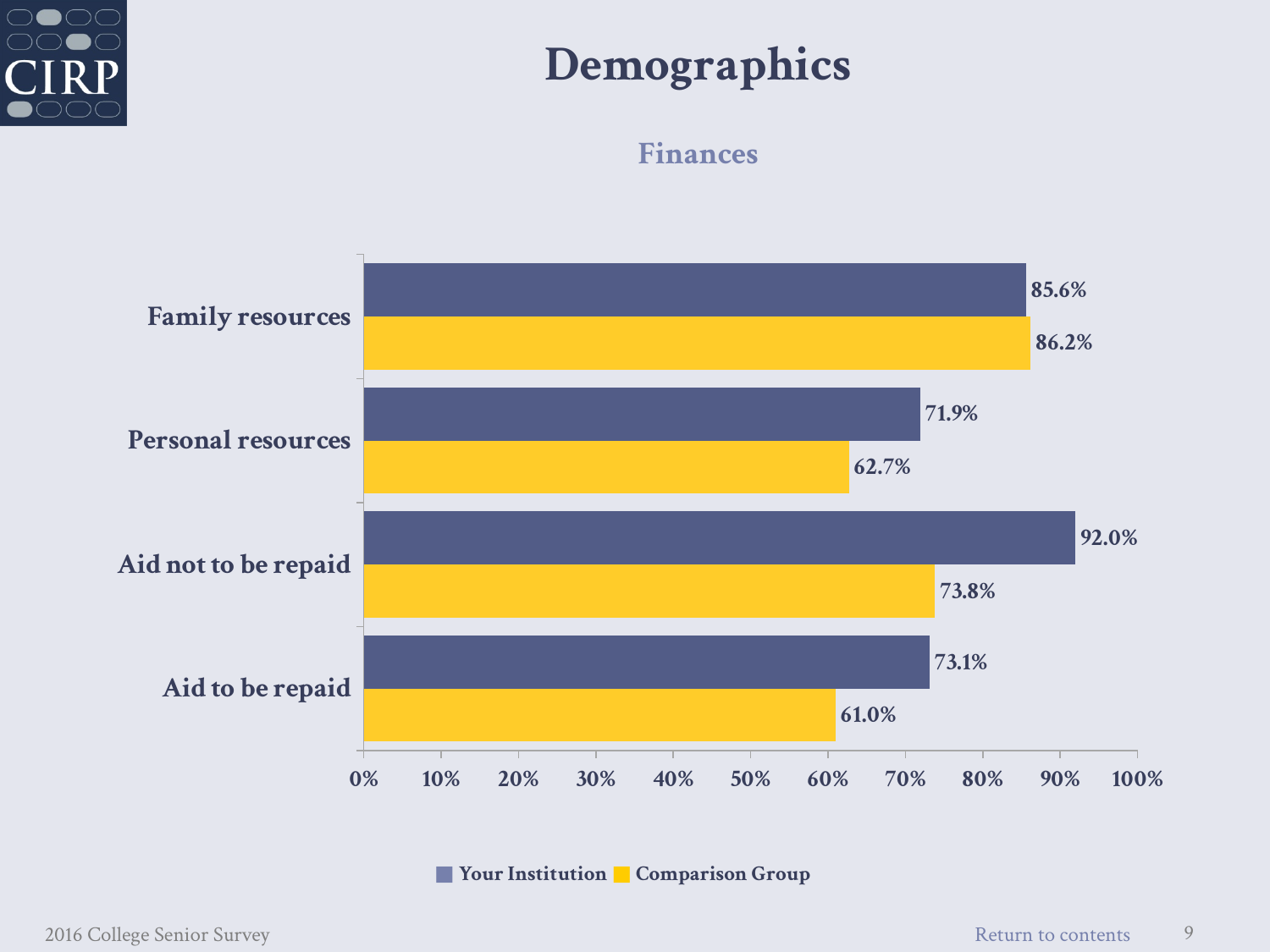

# Demographics Finances

### Chart: Sources of Funding for College Expenses

| Category |
|---|

### Chart

| Category | Comparison Group | Your Institution |
|---|---|---|
| Aid to be repaid | 0.61 | 0.7310000000000001 |
| Aid not to be repaid | 0.738 | 0.9200000000000002 |
| Personal resources | 0.627 | 0.7190000000000001 |
| Family resources | 0.8619999999999999 | 0.856 |
■ Your Institution ■ Comparison Group
2016 College Senior Survey
9